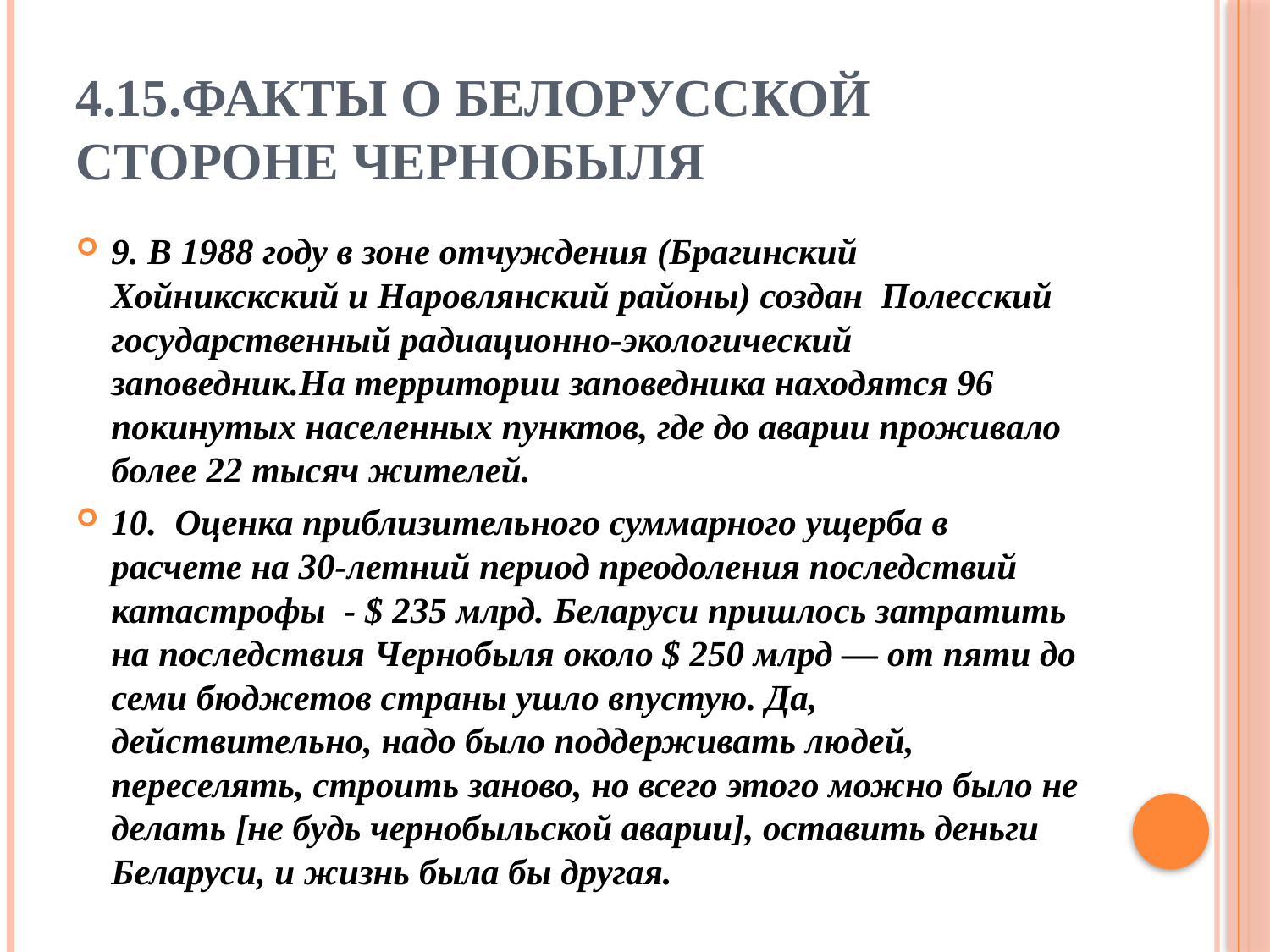

# 4.15.факты о белорусской стороне Чернобыля
9. В 1988 году в зоне отчуждения (Брагинский Хойникскский и Наровлянский районы) создан  Полесский государственный радиационно-экологический заповедник.На территории заповедника находятся 96 покинутых населенных пунктов, где до аварии проживало более 22 тысяч жителей.
10.  Оценка приблизительного суммарного ущерба в расчете на 30-летний период преодоления последствий катастрофы  - $ 235 млрд. Беларуси пришлось затратить на последствия Чернобыля около $ 250 млрд — от пяти до семи бюджетов страны ушло впустую. Да, действительно, надо было поддерживать людей, переселять, строить заново, но всего этого можно было не делать [не будь чернобыльской аварии], оставить деньги Беларуси, и жизнь была бы другая.